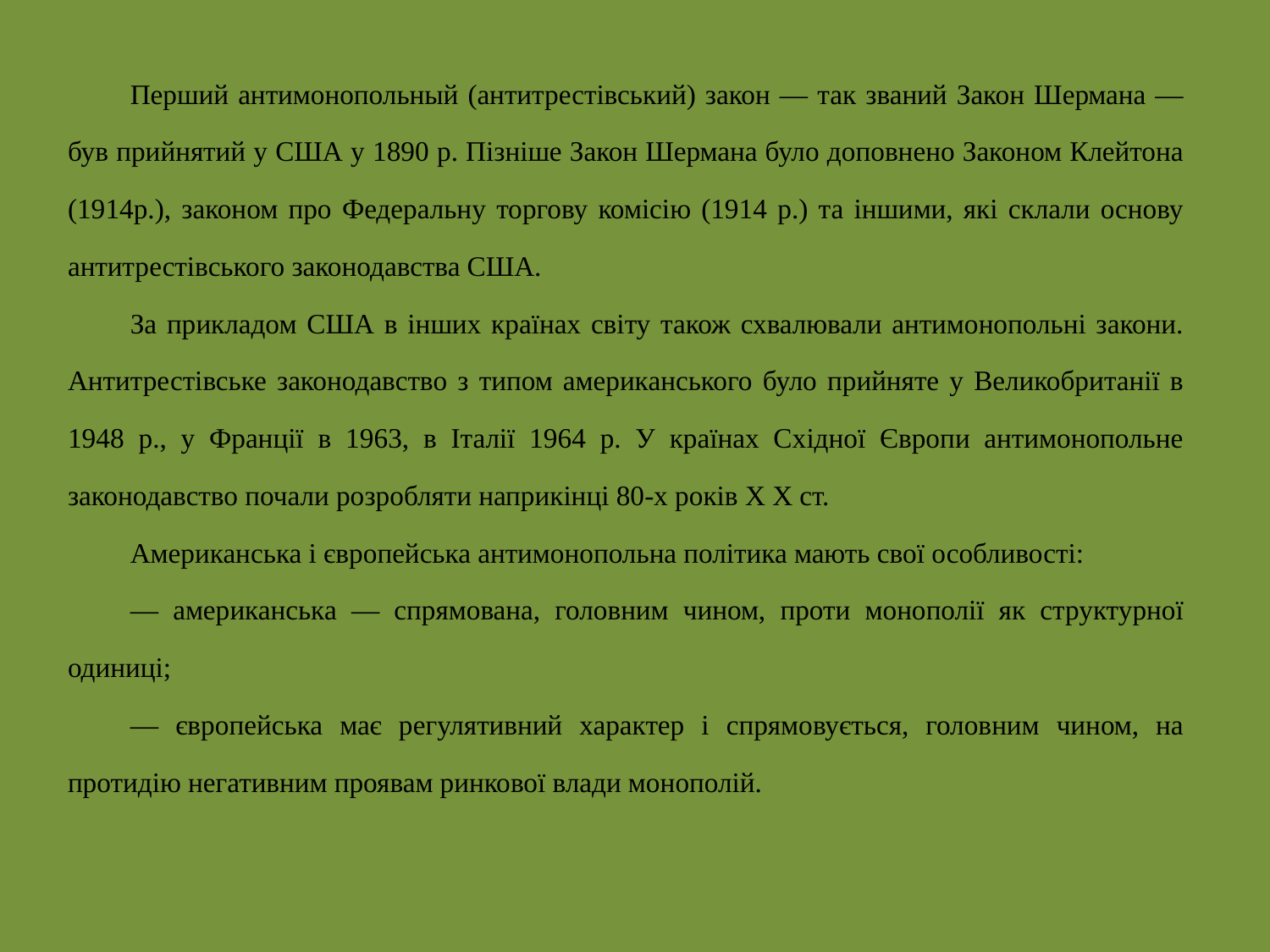

Перший антимонопольный (антитрестівський) закон — так званий Закон Шермана — був прийнятий у США у 1890 р. Пізніше Закон Шермана було доповнено Законом Клейтона (1914р.), законом про Федеральну торгову комісію (1914 р.) та іншими, які склали основу антитрестівського законодавства США.
За прикладом США в інших країнах світу також схвалювали антимонопольні закони. Антитрестівське законодавство з типом американського було прийняте у Великобританії в 1948 р., у Франції в 1963, в Італії 1964 р. У країнах Східної Європи антимонопольне законодавство почали розробляти наприкінці 80-х років X X ст.
Американська і європейська антимонопольна політика мають свої особливості:
— американська — спрямована, головним чином, проти монополії як структурної одиниці;
— європейська має регулятивний характер і спрямовується, головним чином, на протидію негативним проявам ринкової влади монополій.